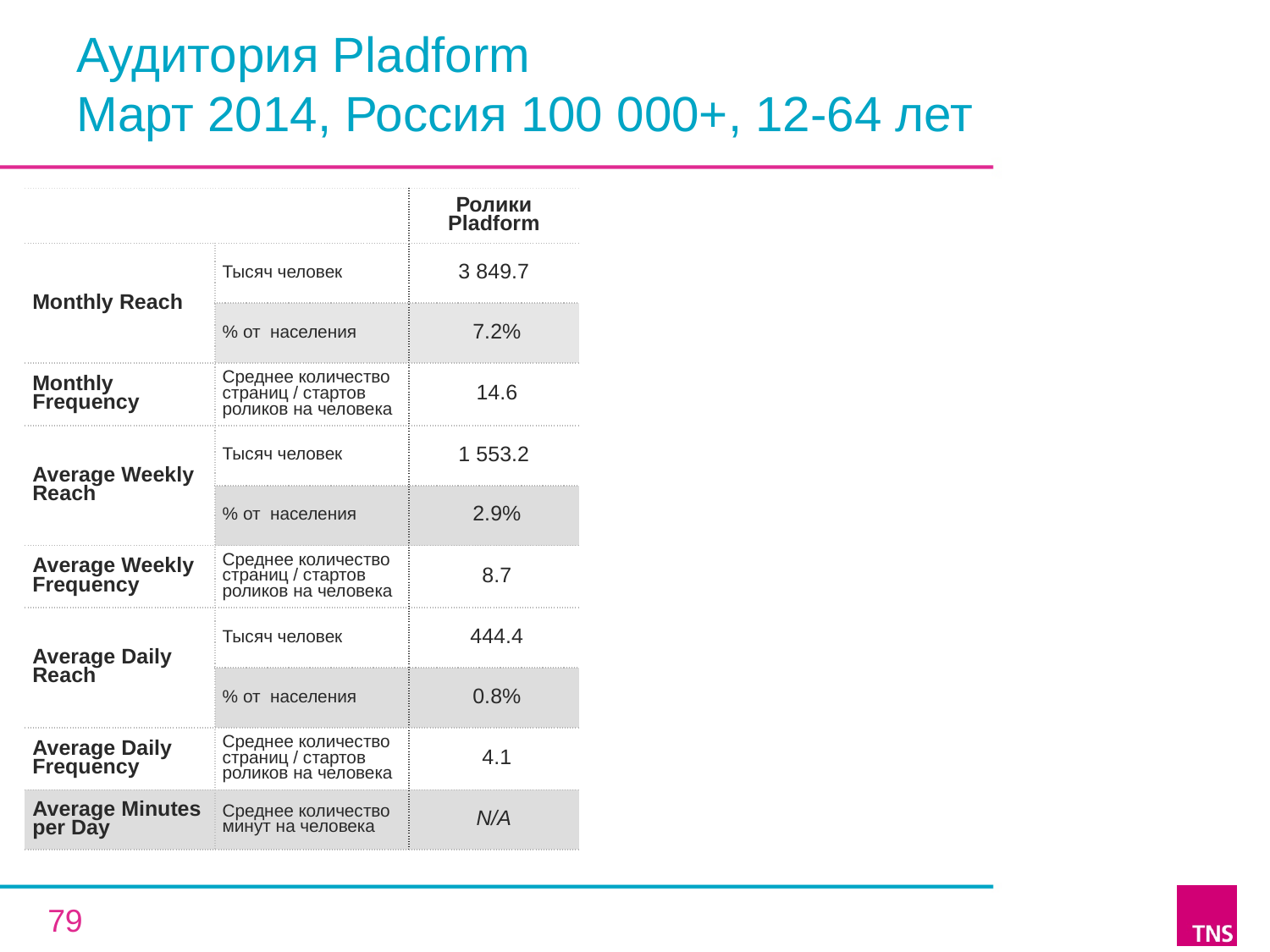

# Аудитория Pladform Март 2014, Россия 100 000+, 12-64 лет
|  |  | Ролики Pladform |
| --- | --- | --- |
| Monthly Reach | Тысяч человек | 3 849.7 |
|  | % от населения | 7.2% |
| Monthly Frequency | Среднее количество страниц / стартов роликов на человека | 14.6 |
| Average Weekly Reach | Тысяч человек | 1 553.2 |
|  | % от населения | 2.9% |
| Average Weekly Frequency | Среднее количество страниц / стартов роликов на человека | 8.7 |
| Average Daily Reach | Тысяч человек | 444.4 |
|  | % от населения | 0.8% |
| Average Daily Frequency | Среднее количество страниц / стартов роликов на человека | 4.1 |
| Average Minutes per Day | Среднее количество минут на человека | N/A |

79